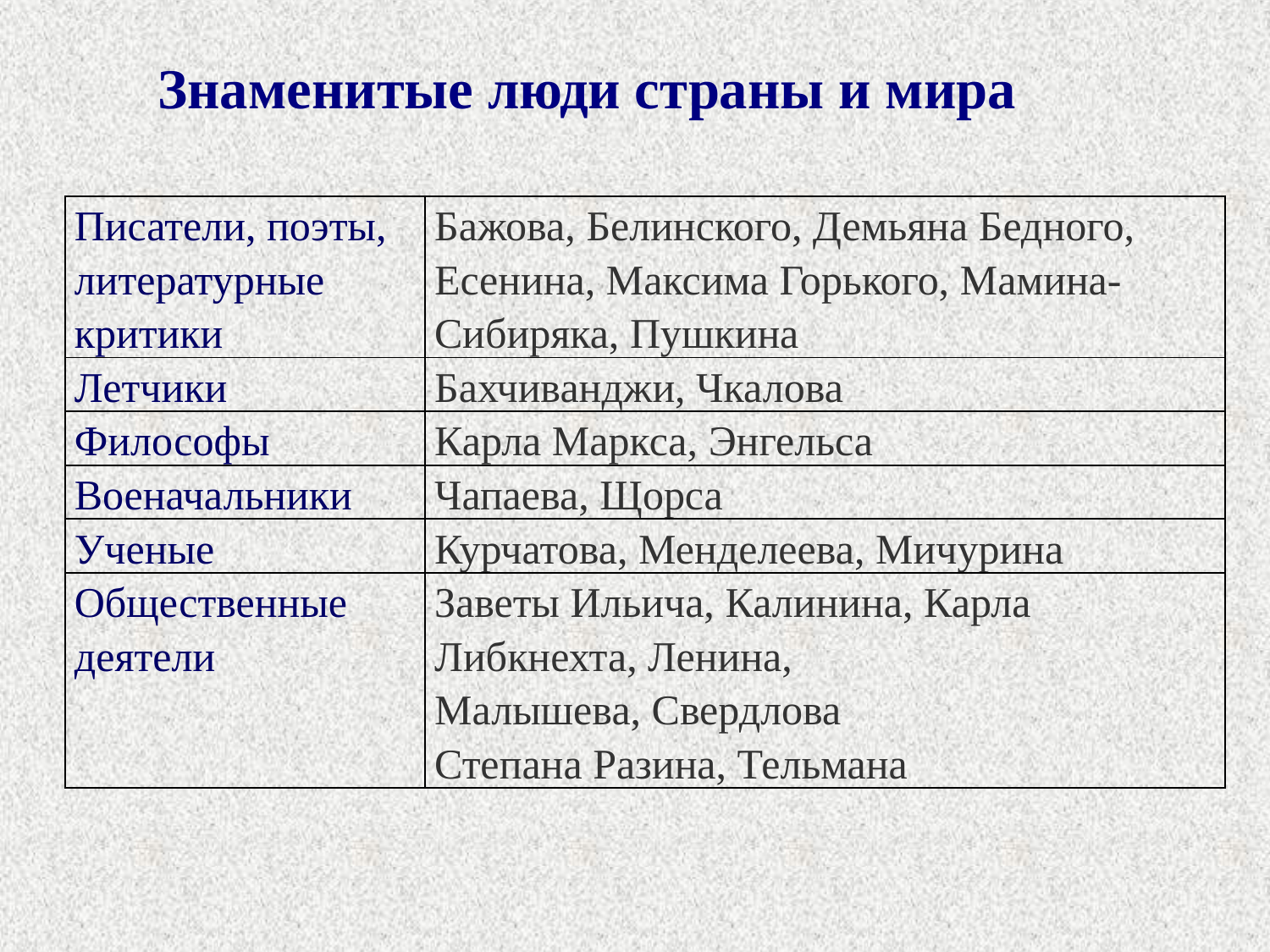

# Знаменитые люди страны и мира
| Писатели, поэты, литературные критики | Бажова, Белинского, Демьяна Бедного, Есенина, Максима Горького, Мамина-Сибиряка, Пушкина |
| --- | --- |
| Летчики | Бахчиванджи, Чкалова |
| Философы | Карла Маркса, Энгельса |
| Военачальники | Чапаева, Щорса |
| Ученые | Курчатова, Менделеева, Мичурина |
| Общественные деятели | Заветы Ильича, Калинина, Карла Либкнехта, Ленина, Малышева, Свердлова Степана Разина, Тельмана |